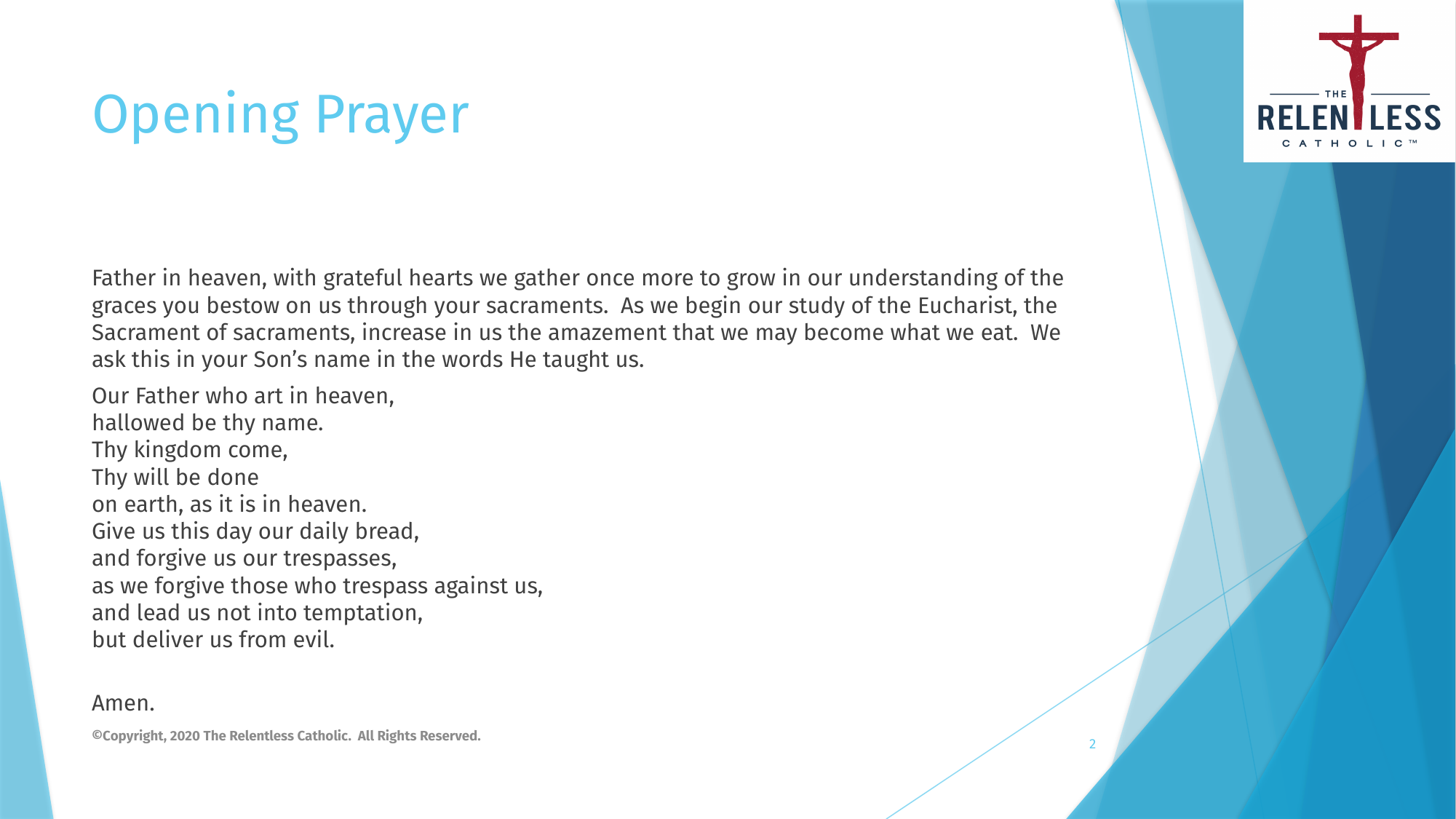

# Opening Prayer
Father in heaven, with grateful hearts we gather once more to grow in our understanding of the graces you bestow on us through your sacraments.  As we begin our study of the Eucharist, the Sacrament of sacraments, increase in us the amazement that we may become what we eat.  We ask this in your Son’s name in the words He taught us.
Our Father who art in heaven,
hallowed be thy name.
Thy kingdom come, 
Thy will be done
on earth, as it is in heaven.
Give us this day our daily bread,
and forgive us our trespasses,
as we forgive those who trespass against us,
and lead us not into temptation,
but deliver us from evil.
Amen.

©Copyright, 2020 The Relentless Catholic.  All Rights Reserved.

2